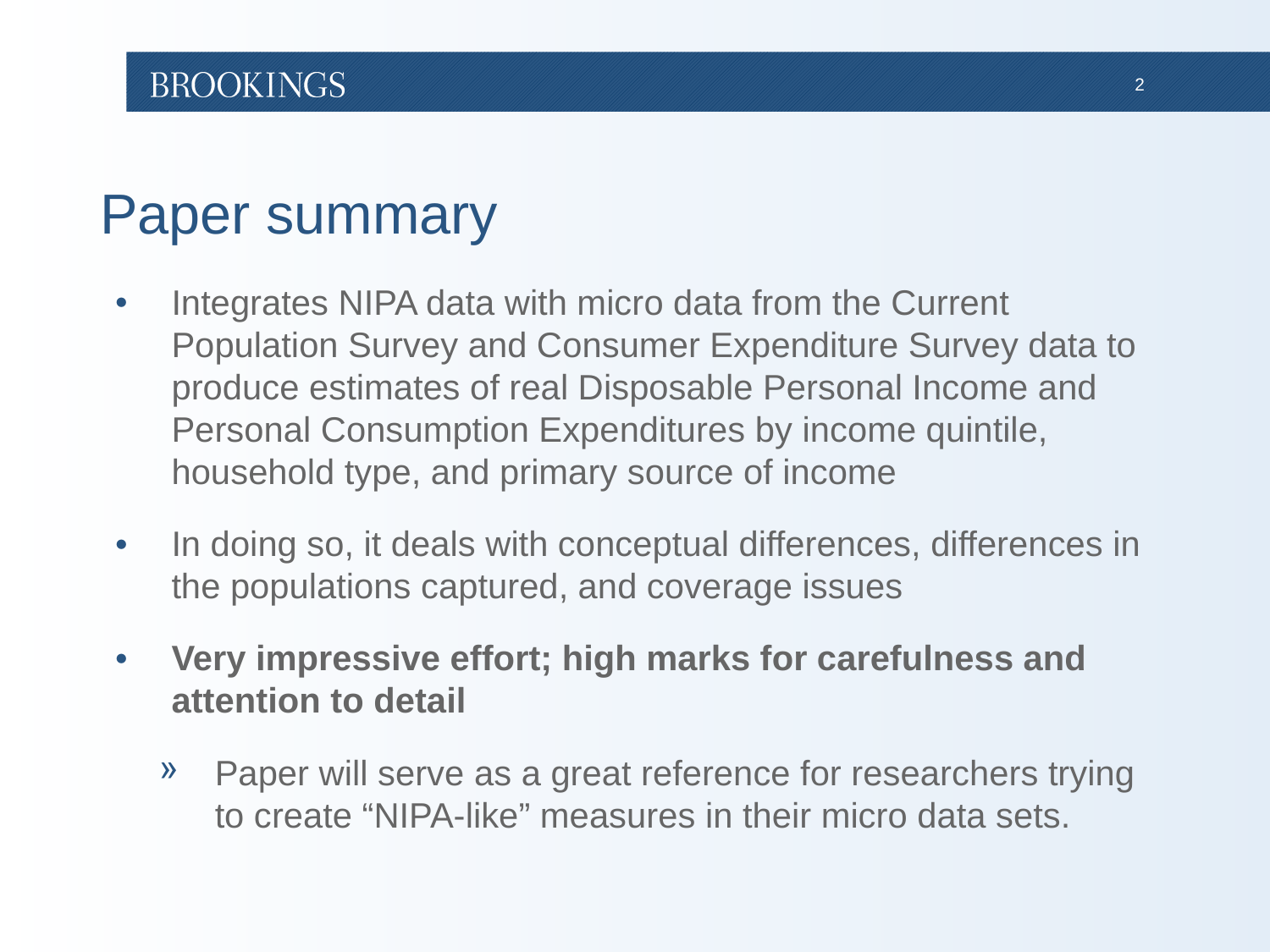

# Paper summary
Integrates NIPA data with micro data from the Current Population Survey and Consumer Expenditure Survey data to produce estimates of real Disposable Personal Income and Personal Consumption Expenditures by income quintile, household type, and primary source of income
In doing so, it deals with conceptual differences, differences in the populations captured, and coverage issues
Very impressive effort; high marks for carefulness and attention to detail
Paper will serve as a great reference for researchers trying to create “NIPA-like” measures in their micro data sets.